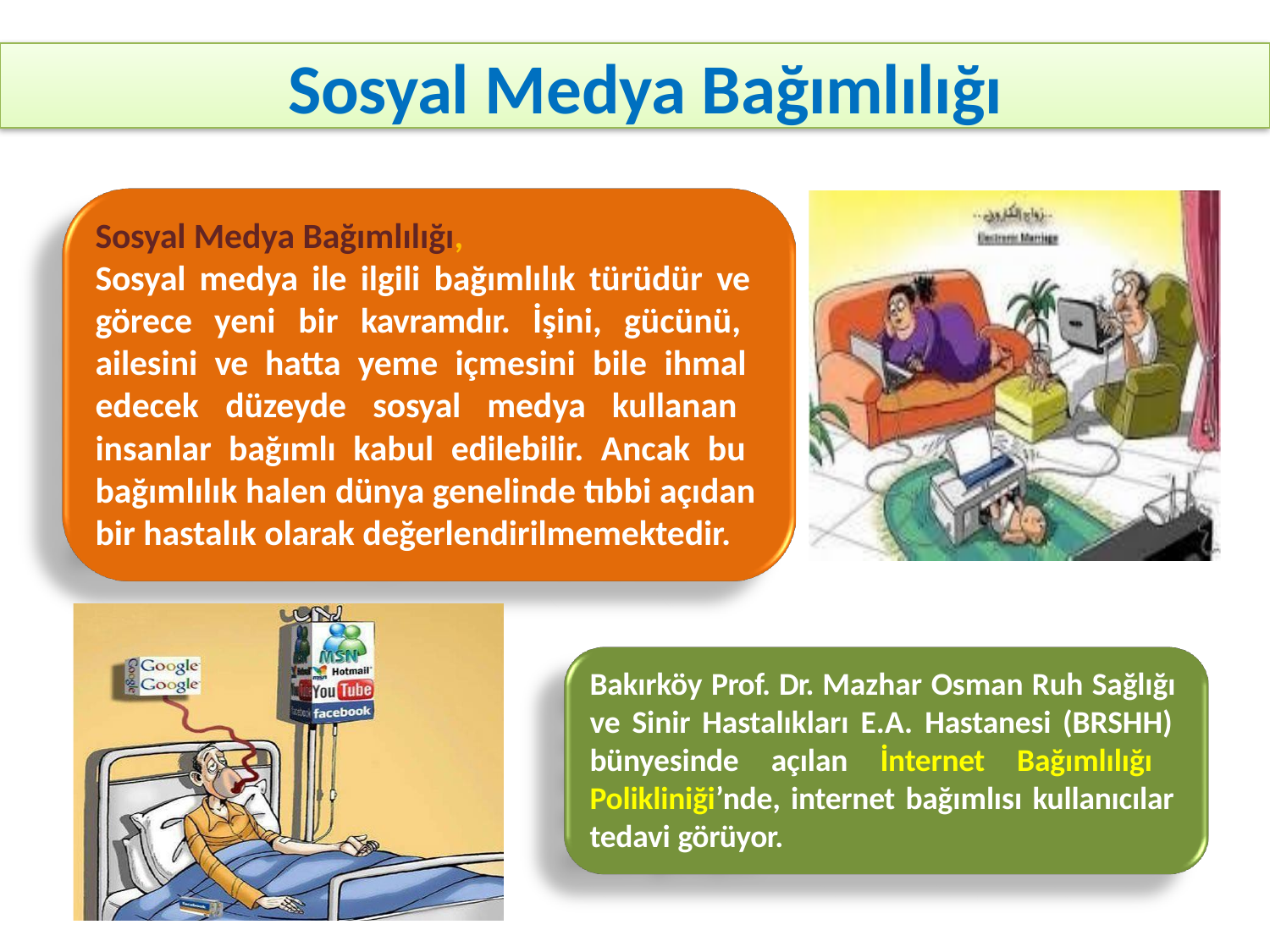

Sosyal Medya Bağımlılığı

Sosyal Medya Bağımlılığı,
Sosyal medya ile ilgili bağımlılık türüdür ve  görece yeni bir kavramdır. İşini, gücünü,  ailesini ve hatta yeme içmesini bile ihmal  edecek düzeyde sosyal medya kullanan  insanlar bağımlı kabul edilebilir. Ancak bu  bağımlılık halen dünya genelinde tıbbi açıdan  bir hastalık olarak değerlendirilmemektedir.

Bakırköy Prof. Dr. Mazhar Osman Ruh Sağlığı  ve Sinir Hastalıkları E.A. Hastanesi (BRSHH)  bünyesinde açılan İnternet Bağımlılığı  Polikliniği’nde, internet bağımlısı kullanıcılar  tedavi görüyor.